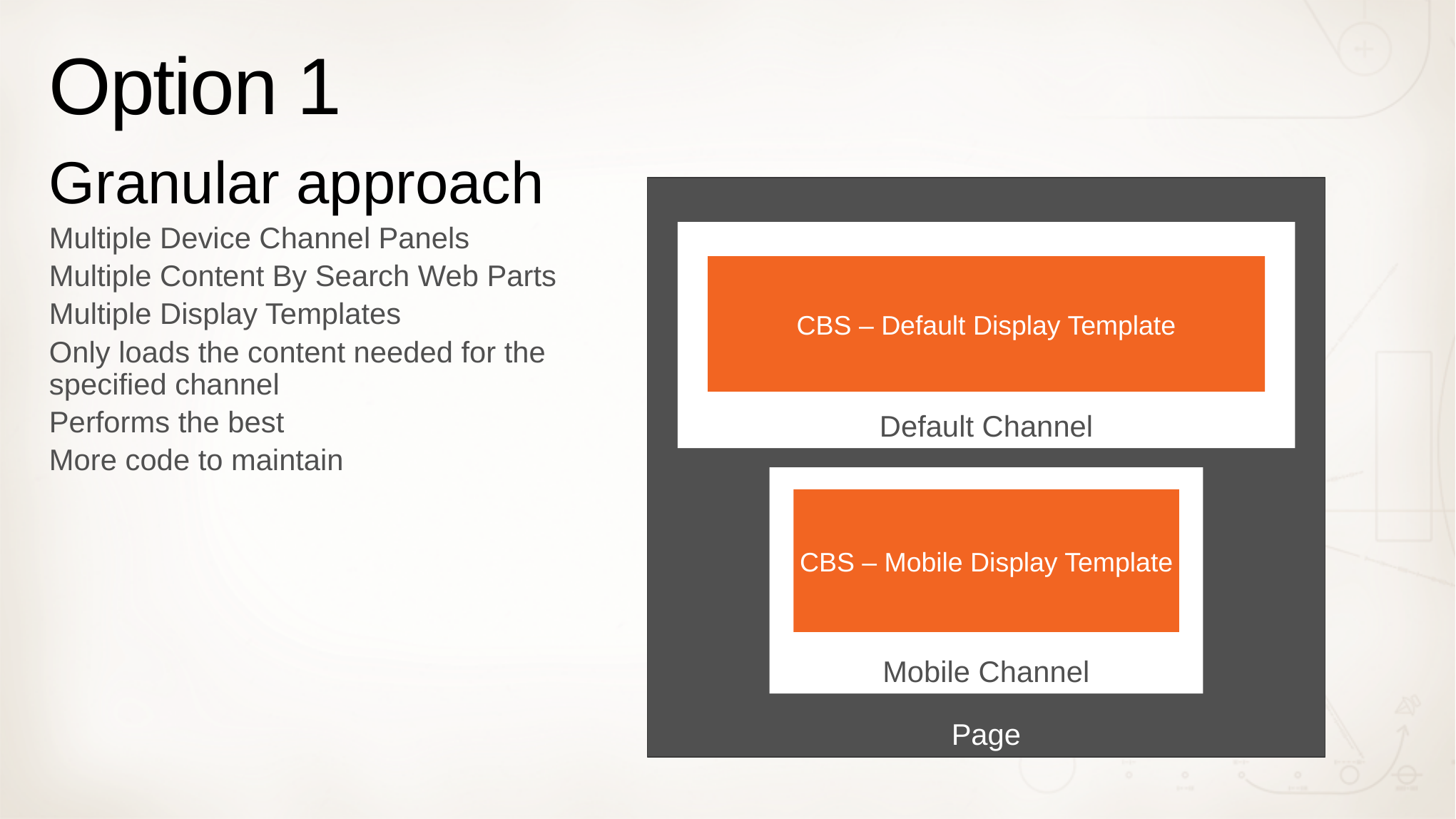

# Option 1
Granular approach
Multiple Device Channel Panels
Multiple Content By Search Web Parts
Multiple Display Templates
Only loads the content needed for the specified channel
Performs the best
More code to maintain
Page
Default Channel
CBS – Default Display Template
Mobile Channel
CBS – Mobile Display Template